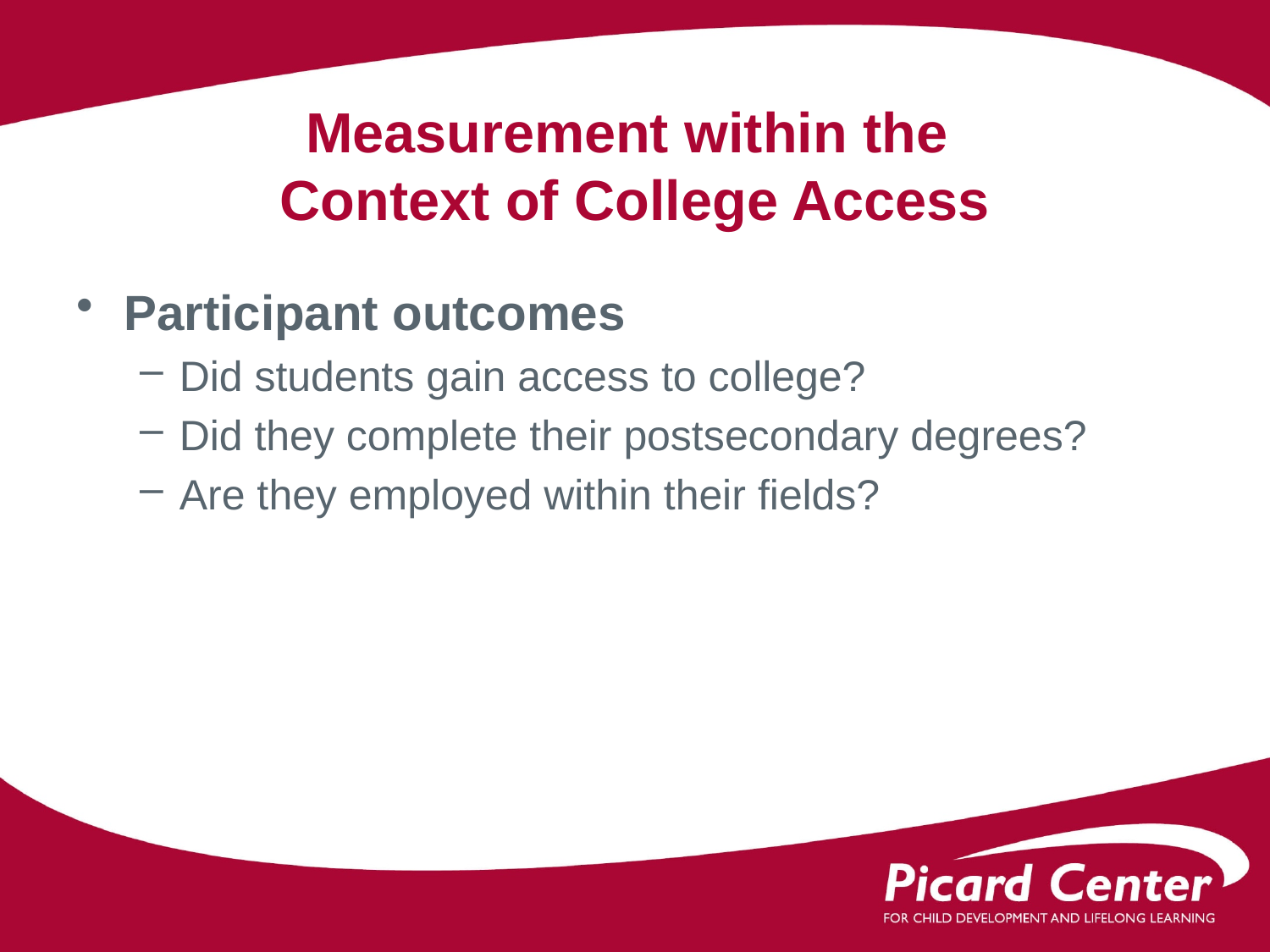

# Measurement within the Context of College Access
Participant outcomes
Did students gain access to college?
Did they complete their postsecondary degrees?
Are they employed within their fields?